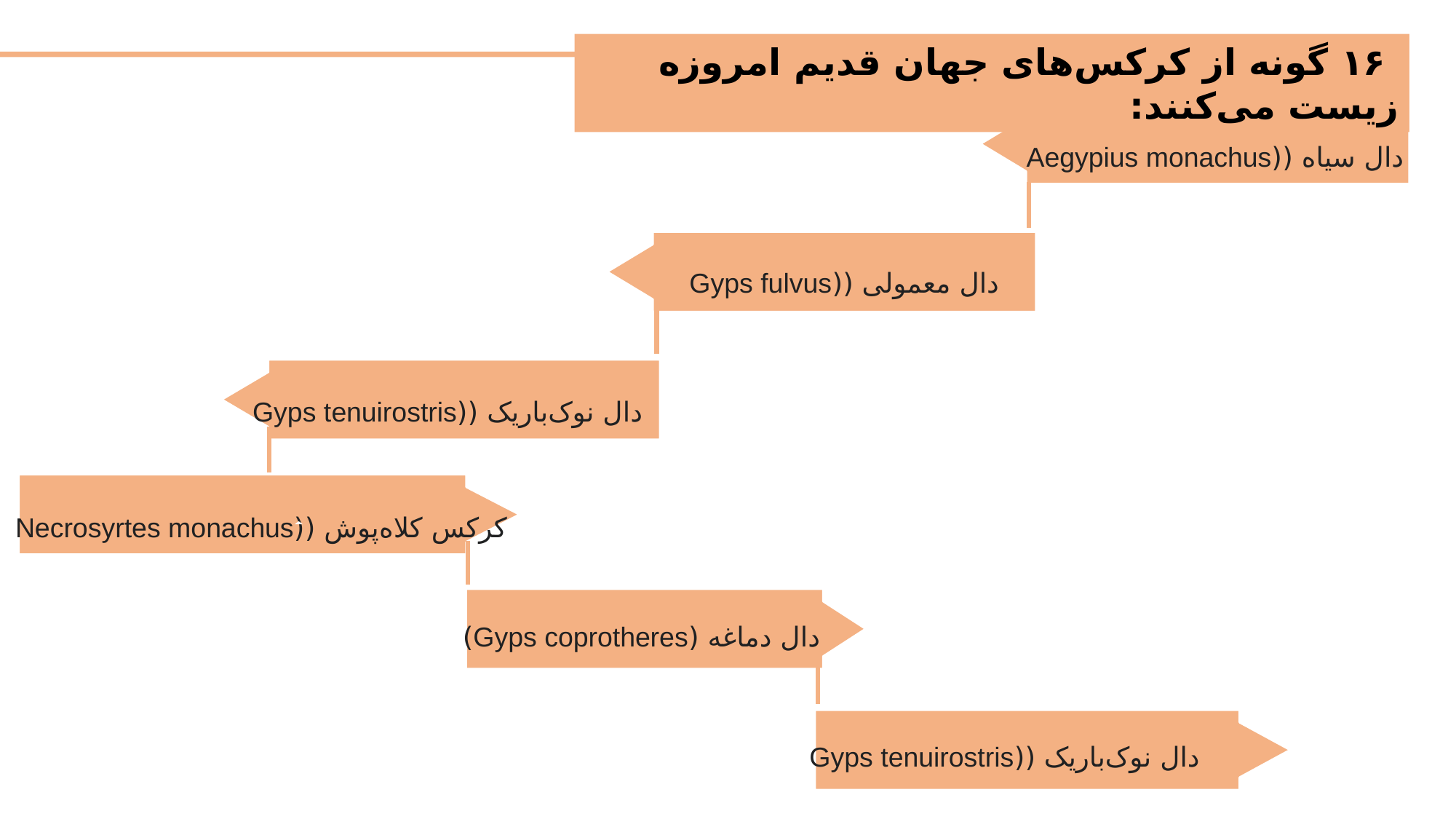

۱۶ گونه از کرکس‌های جهان قدیم امروزه زیست می‌کنند:

دال سیاه ((Aegypius monachus

دال معمولی ((Gyps fulvus

دال نوک‌باریک ((Gyps tenuirostris

کرکس کلاه‌پوش ((Necrosyrtes monachus

دال دماغه (Gyps coprotheres)

دال نوک‌باریک ((Gyps tenuirostris